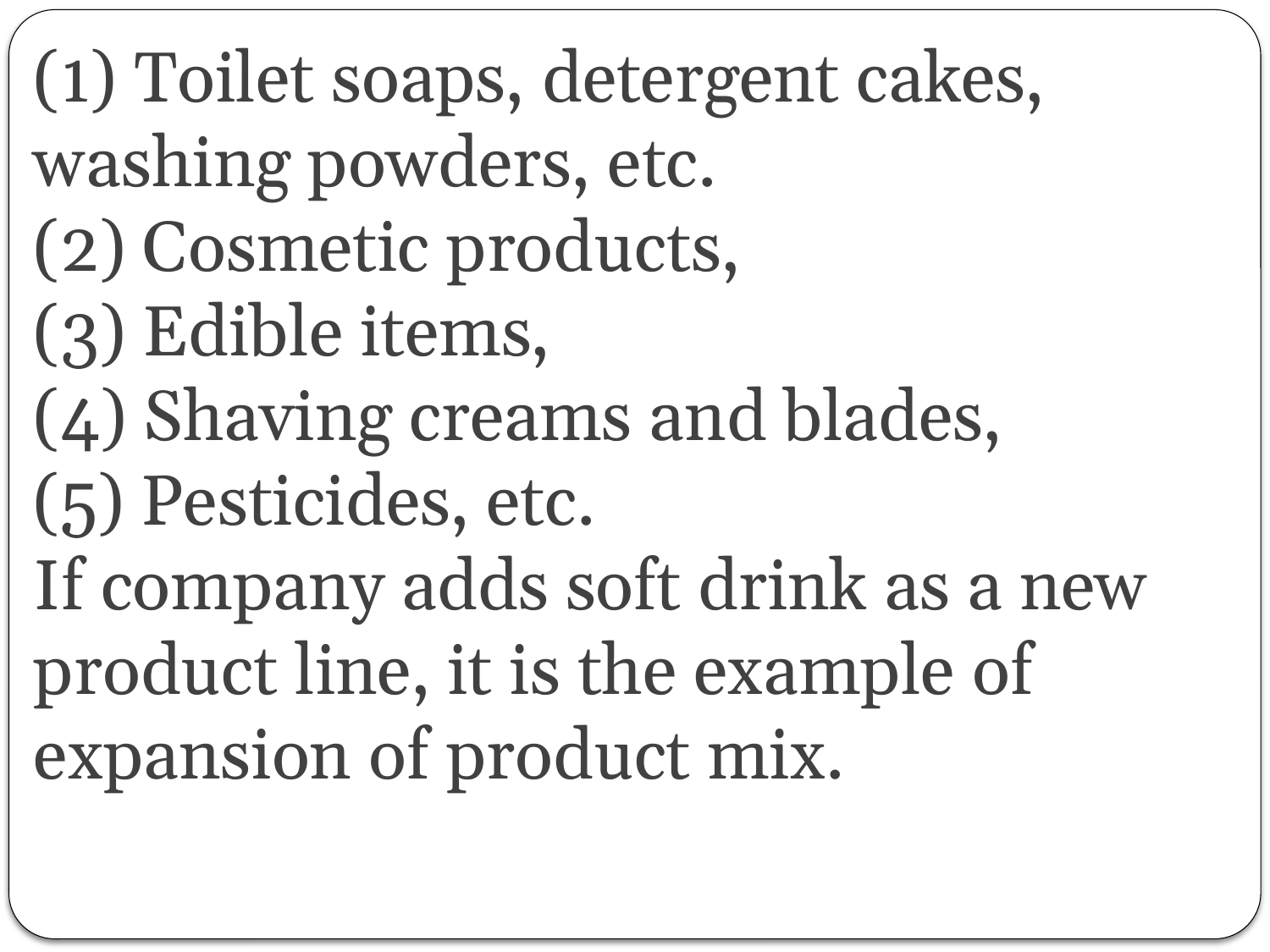

(1) Toilet soaps, detergent cakes, washing powders, etc.
(2) Cosmetic products,
(3) Edible items,
(4) Shaving creams and blades,
(5) Pesticides, etc.
If company adds soft drink as a new product line, it is the example of expansion of product mix.